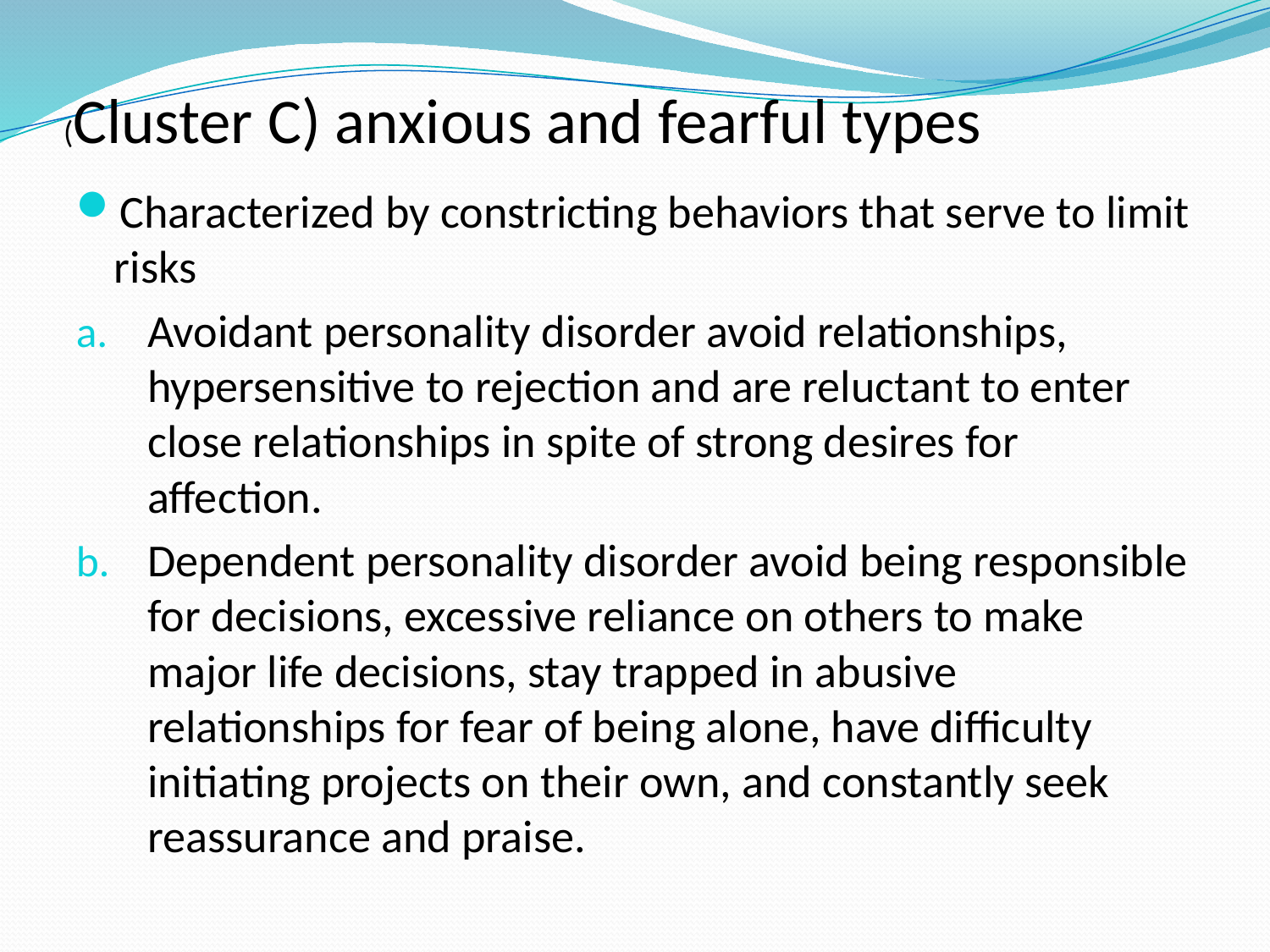

# (Cluster C) anxious and fearful types
Characterized by constricting behaviors that serve to limit risks
Avoidant personality disorder avoid relationships, hypersensitive to rejection and are reluctant to enter close relationships in spite of strong desires for affection.
Dependent personality disorder avoid being responsible for decisions, excessive reliance on others to make major life decisions, stay trapped in abusive relationships for fear of being alone, have difficulty initiating projects on their own, and constantly seek reassurance and praise.